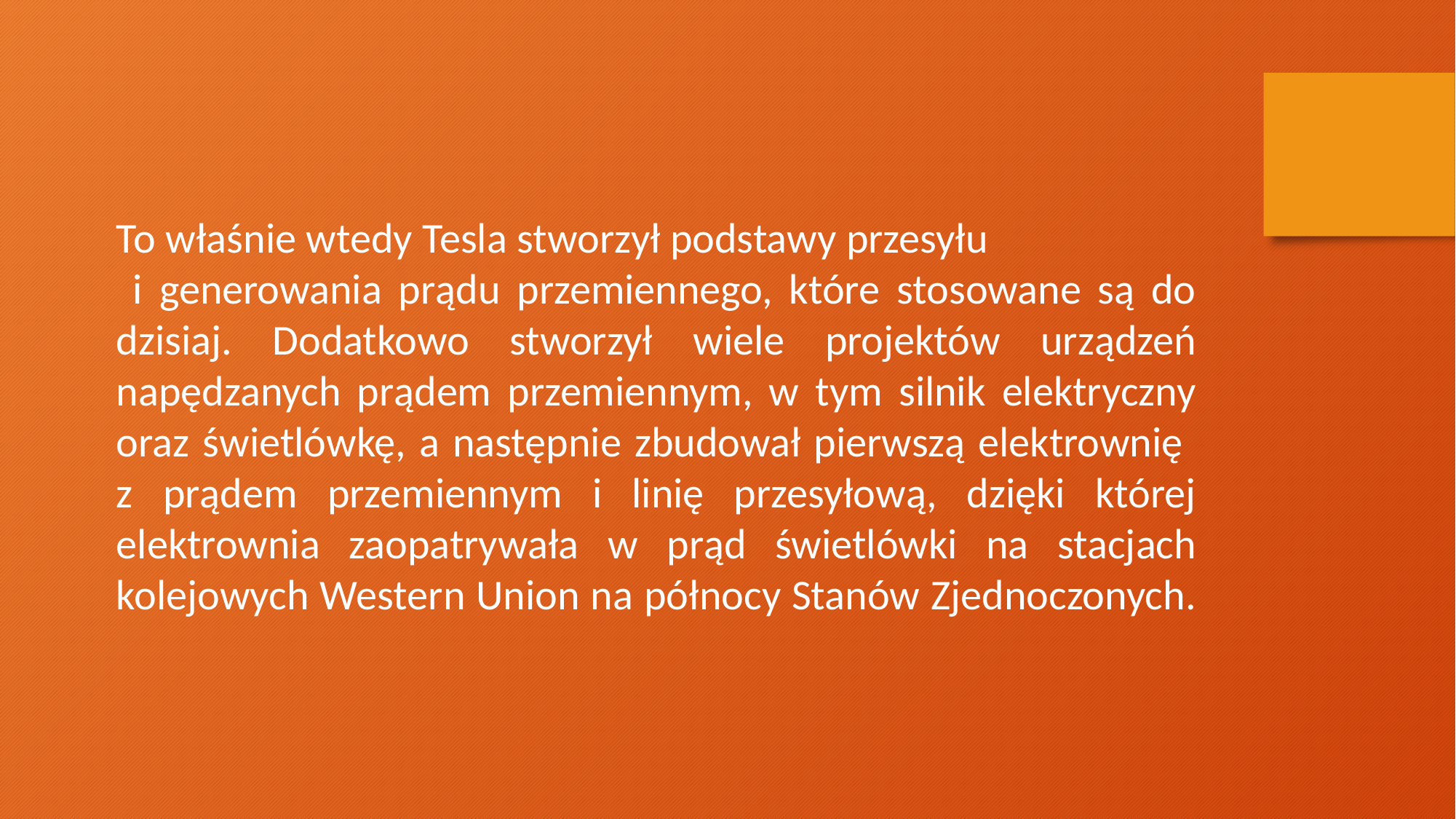

To właśnie wtedy Tesla stworzył podstawy przesyłu                       i generowania prądu przemiennego, które stosowane są do dzisiaj. Dodatkowo stworzył wiele projektów urządzeń napędzanych prądem przemiennym, w tym silnik elektryczny oraz świetlówkę, a następnie zbudował pierwszą elektrownię  z prądem przemiennym i linię przesyłową, dzięki której elektrownia zaopatrywała w prąd świetlówki na stacjach kolejowych Western Union na północy Stanów Zjednoczonych.